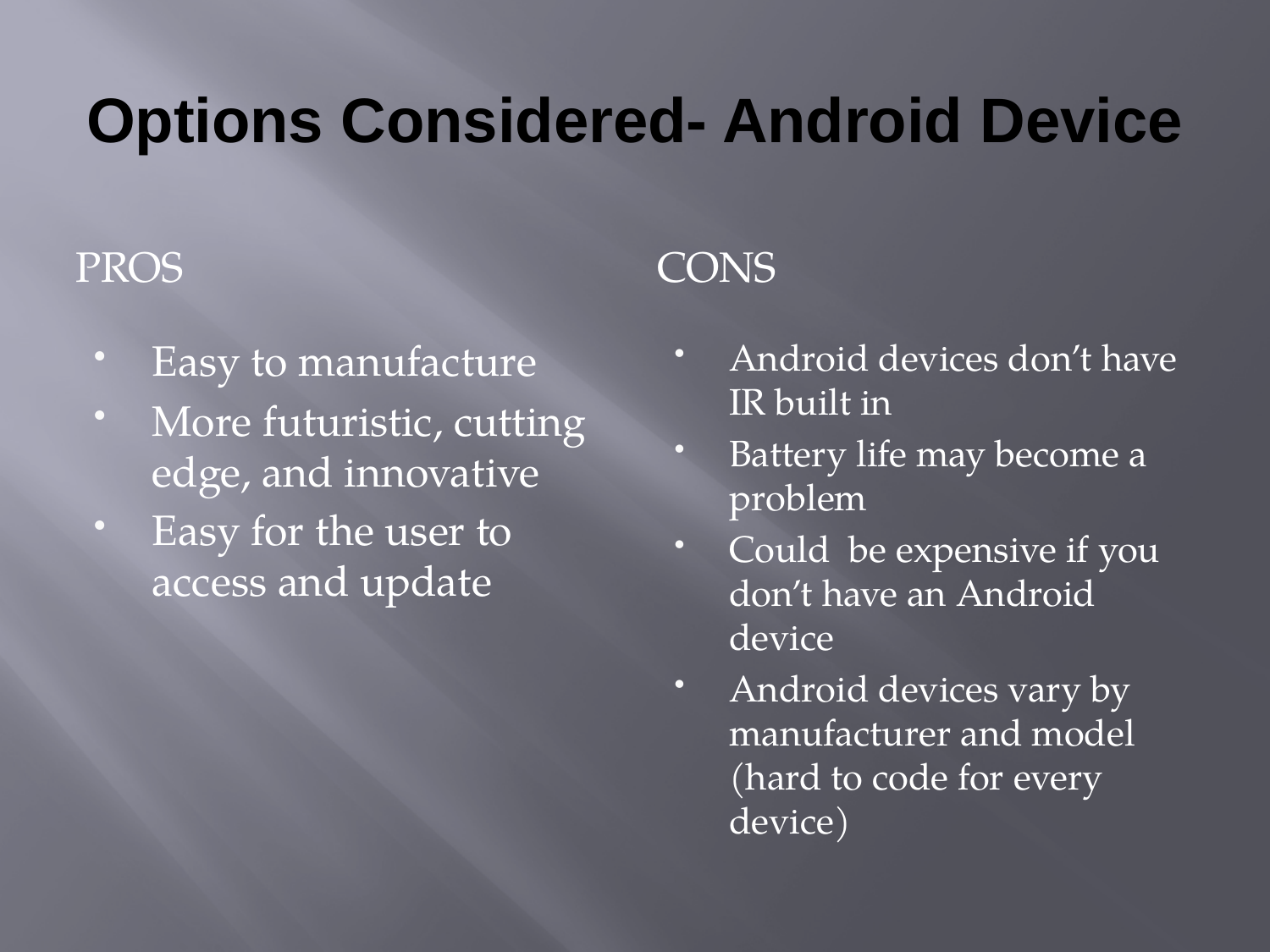

# Options Considered- Android Device
Pros
cons
Easy to manufacture
More futuristic, cutting edge, and innovative
Easy for the user to access and update
Android devices don’t have IR built in
Battery life may become a problem
Could  be expensive if you don’t have an Android device
Android devices vary by manufacturer and model (hard to code for every device)